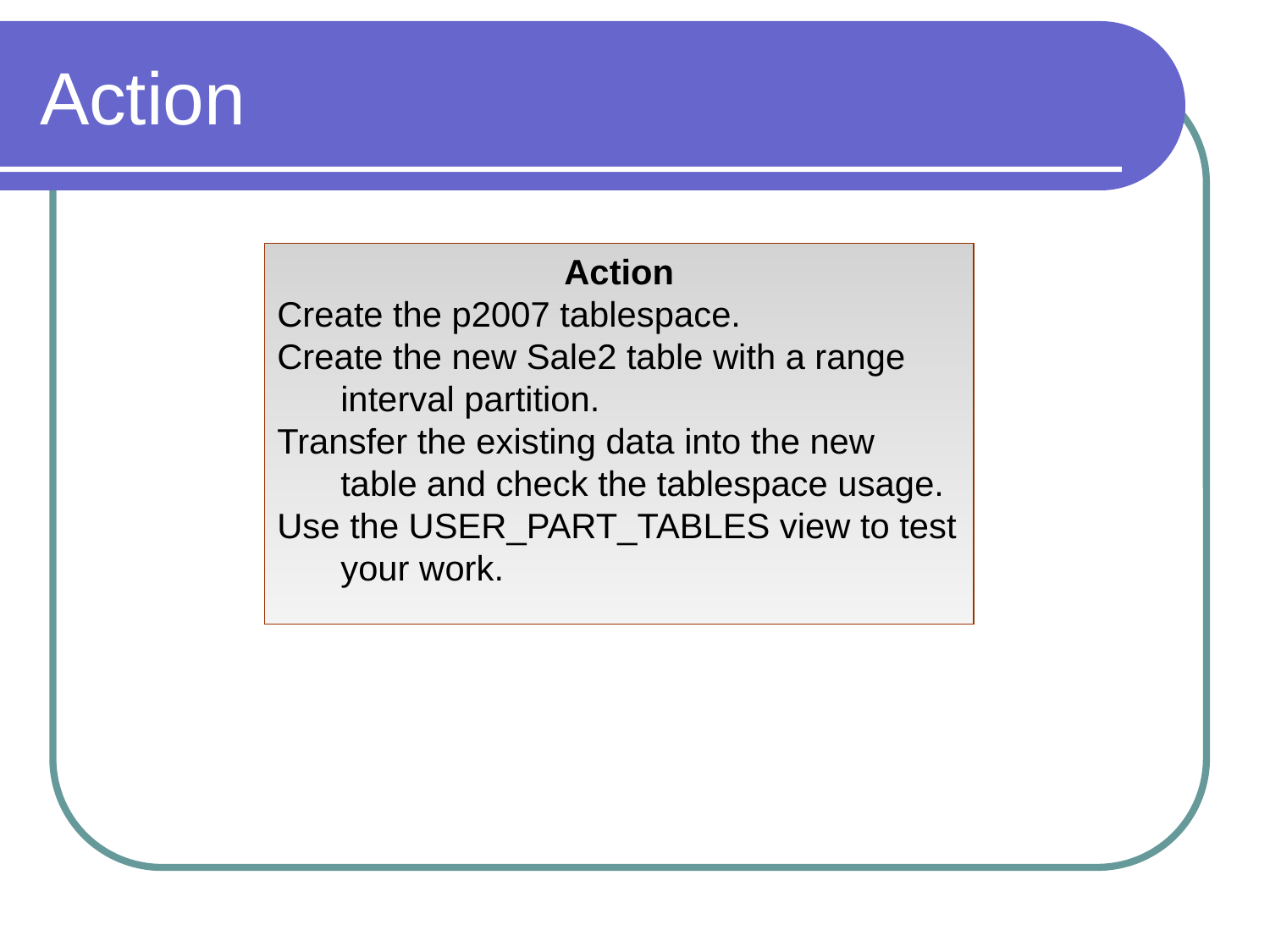

# Action
Action
Create the p2007 tablespace.
Create the new Sale2 table with a range interval partition.
Transfer the existing data into the new table and check the tablespace usage.
Use the USER_PART_TABLES view to test your work.